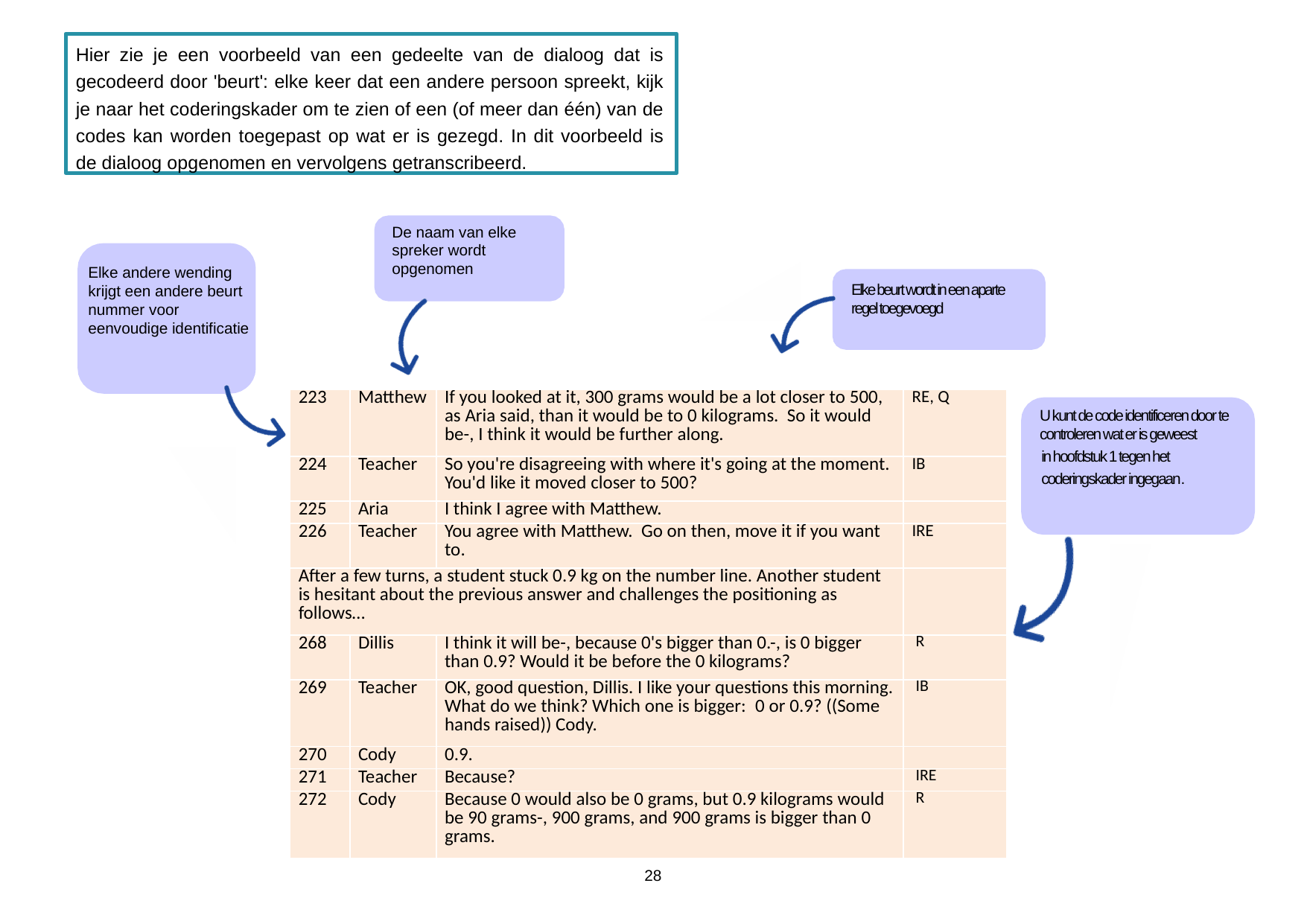

Hier zie je een voorbeeld van een gedeelte van de dialoog dat is gecodeerd door 'beurt': elke keer dat een andere persoon spreekt, kijk je naar het coderingskader om te zien of een (of meer dan één) van de codes kan worden toegepast op wat er is gezegd. In dit voorbeeld is de dialoog opgenomen en vervolgens getranscribeerd.

De naam van elke spreker wordt opgenomen

Elke andere wending krijgt een andere beurt
nummer voor eenvoudige identificatie

Elke beurt wordt in een aparte regel toegevoegd

| 223 | Matthew | If you looked at it, 300 grams would be a lot closer to 500, as Aria said, than it would be to 0 kilograms. So it would be-, I think it would be further along. | RE, Q |
| --- | --- | --- | --- |
| 224 | Teacher | So you're disagreeing with where it's going at the moment. You'd like it moved closer to 500? | IB |
| 225 | Aria | I think I agree with Matthew. |  |
| 226 | Teacher | You agree with Matthew. Go on then, move it if you want to. | IRE |
| After a few turns, a student stuck 0.9 kg on the number line. Another student is hesitant about the previous answer and challenges the positioning as follows… |  |  |  |
| 268 | Dillis | I think it will be-, because 0's bigger than 0.-, is 0 bigger than 0.9? Would it be before the 0 kilograms? | R |
| 269 | Teacher | OK, good question, Dillis. I like your questions this morning. What do we think? Which one is bigger:  0 or 0.9? ((Some hands raised)) Cody. | IB |
| 270 | Cody | 0.9. |  |
| 271 | Teacher | Because? | IRE |
| 272 | Cody | Because 0 would also be 0 grams, but 0.9 kilograms would be 90 grams-, 900 grams, and 900 grams is bigger than 0 grams. | R |

U kunt de code identificeren door te controleren wat er is geweest
in hoofdstuk 1 tegen het coderingskader ingegaan.

28